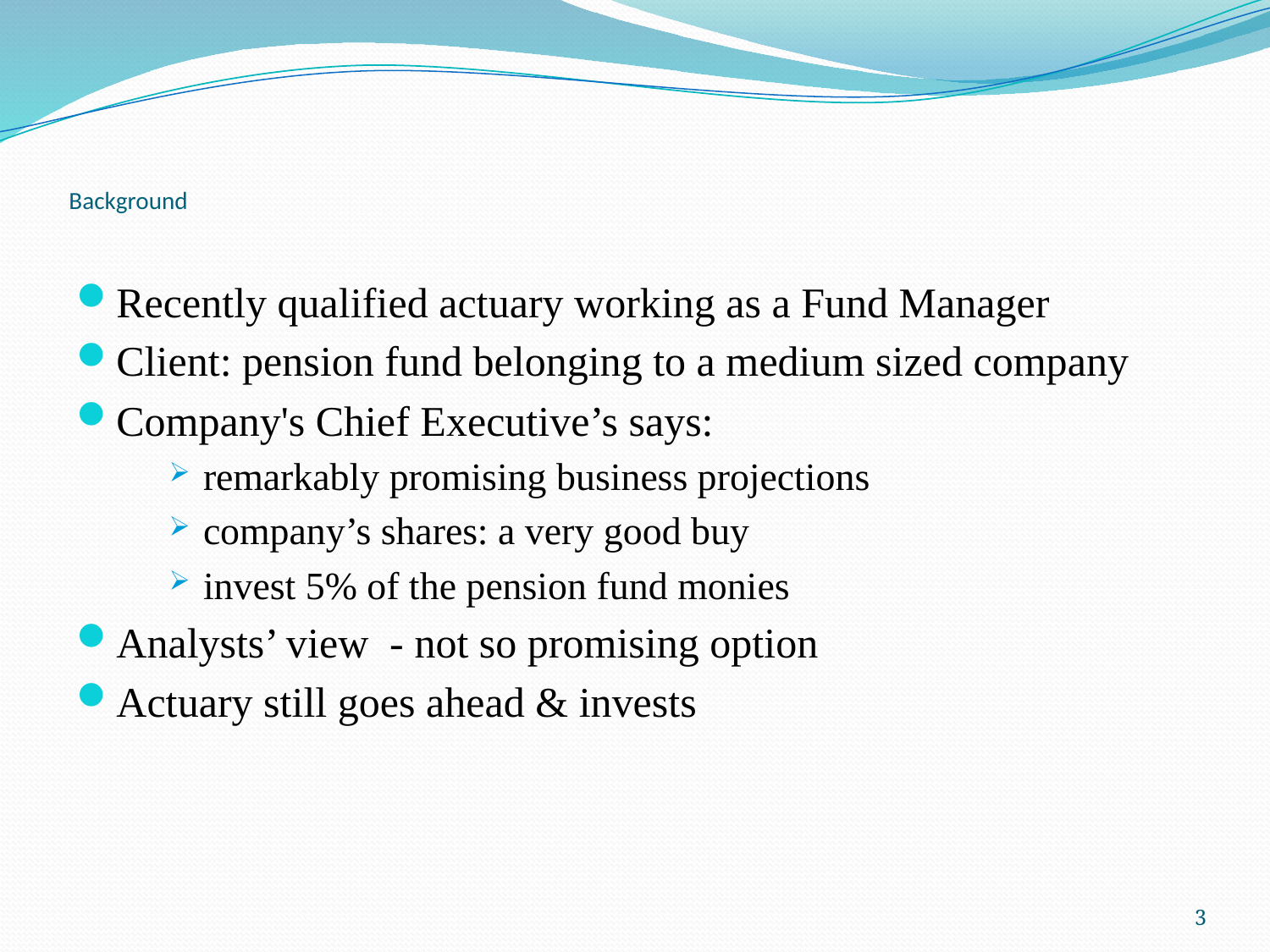

# Background
Recently qualified actuary working as a Fund Manager
Client: pension fund belonging to a medium sized company
Company's Chief Executive’s says:
remarkably promising business projections
company’s shares: a very good buy
invest 5% of the pension fund monies
Analysts’ view  - not so promising option
Actuary still goes ahead & invests

3